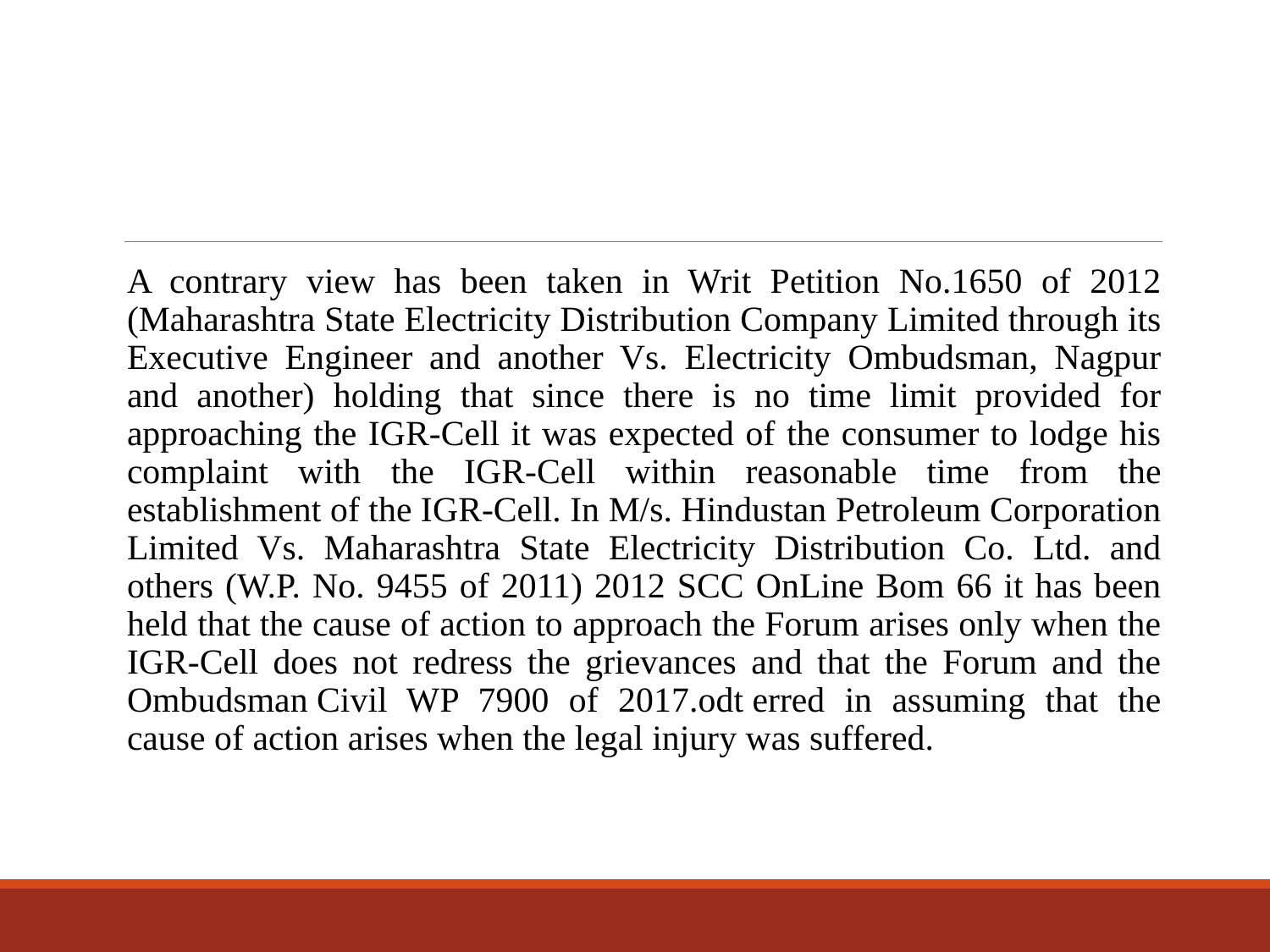

#
A contrary view has been taken in Writ Petition No.1650 of 2012 (Maharashtra State Electricity Distribution Company Limited through its Executive Engineer and another Vs. Electricity Ombudsman, Nagpur and another) holding that since there is no time limit provided for approaching the IGR-Cell it was expected of the consumer to lodge his complaint with the IGR-Cell within reasonable time from the establishment of the IGR-Cell. In M/s. Hindustan Petroleum Corporation Limited Vs. Maharashtra State Electricity Distribution Co. Ltd. and others (W.P. No. 9455 of 2011) 2012 SCC OnLine Bom 66 it has been held that the cause of action to approach the Forum arises only when the IGR-Cell does not redress the grievances and that the Forum and the Ombudsman Civil WP 7900 of 2017.odt erred in assuming that the cause of action arises when the legal injury was suffered.